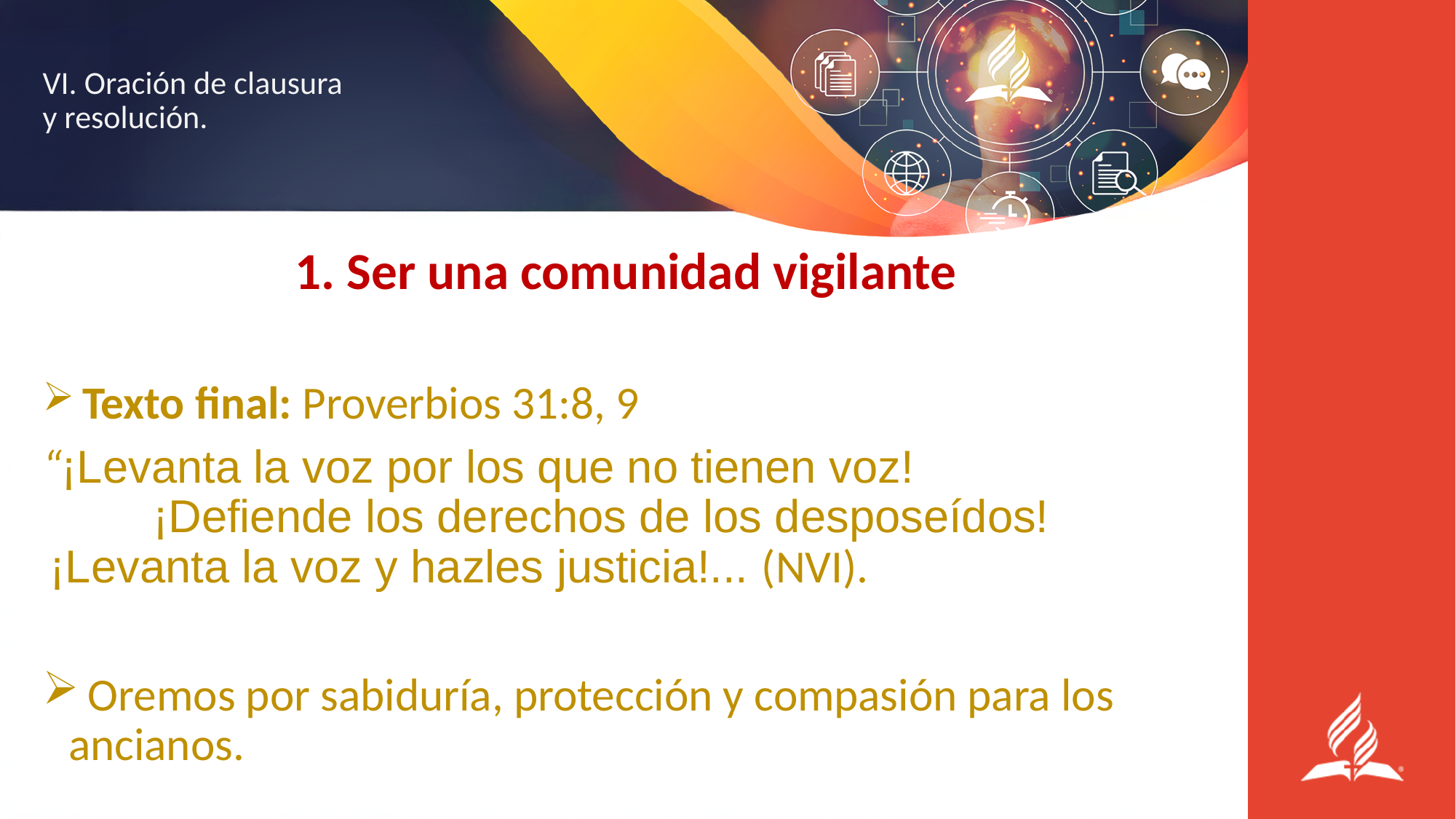

# VI. Oración de clausura y resolución.
1. Ser una comunidad vigilante

 Texto final: Proverbios 31:8, 9
“¡Levanta la voz por los que no tienen voz!
    ¡Defiende los derechos de los desposeídos!
 ¡Levanta la voz y hazles justicia!... (NVI).

 Oremos por sabiduría, protección y compasión para los ancianos.